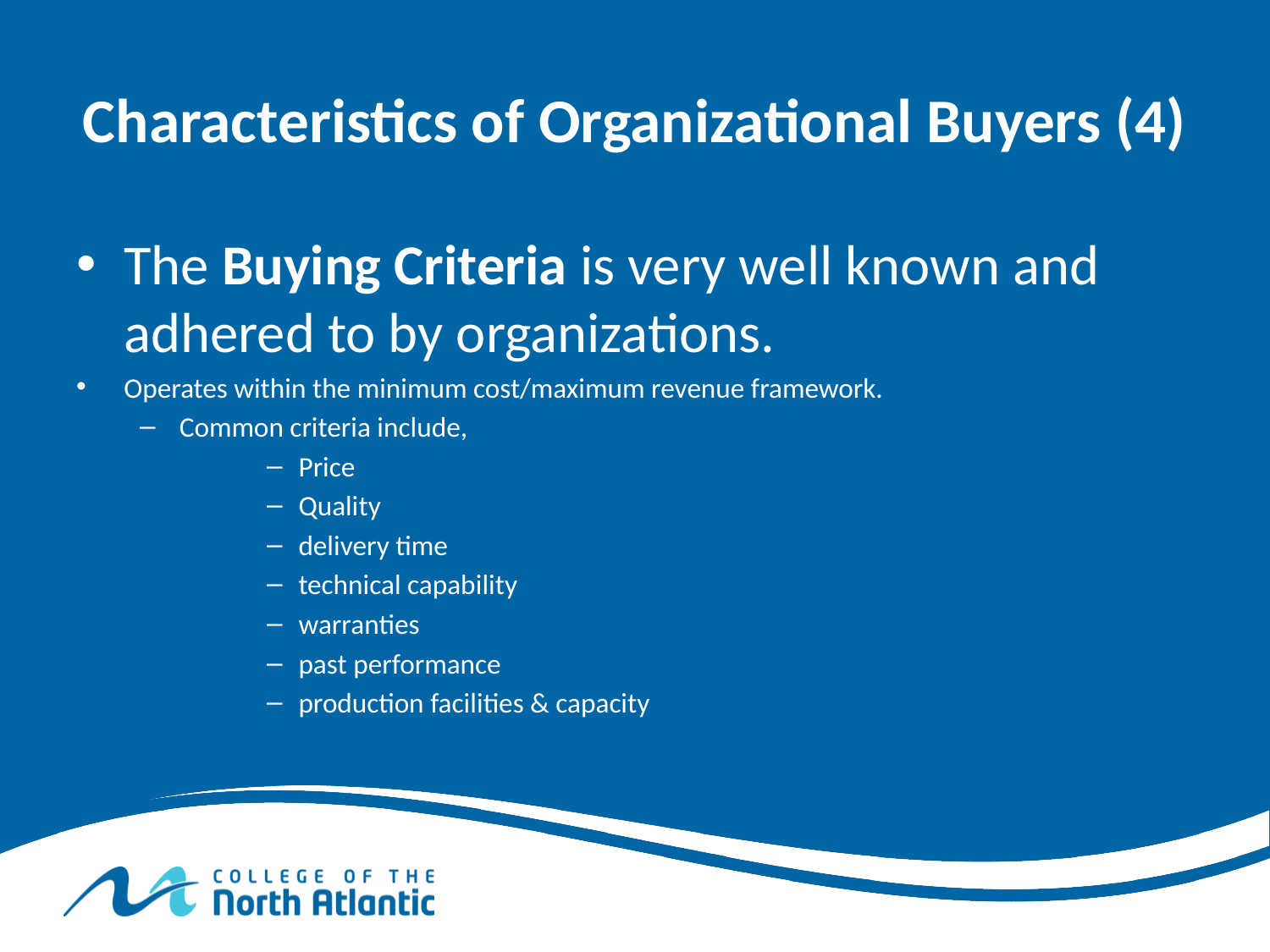

# Characteristics of Organizational Buyers (4)
The Buying Criteria is very well known and adhered to by organizations.
Operates within the minimum cost/maximum revenue framework.
Common criteria include,
Price
Quality
delivery time
technical capability
warranties
past performance
production facilities & capacity